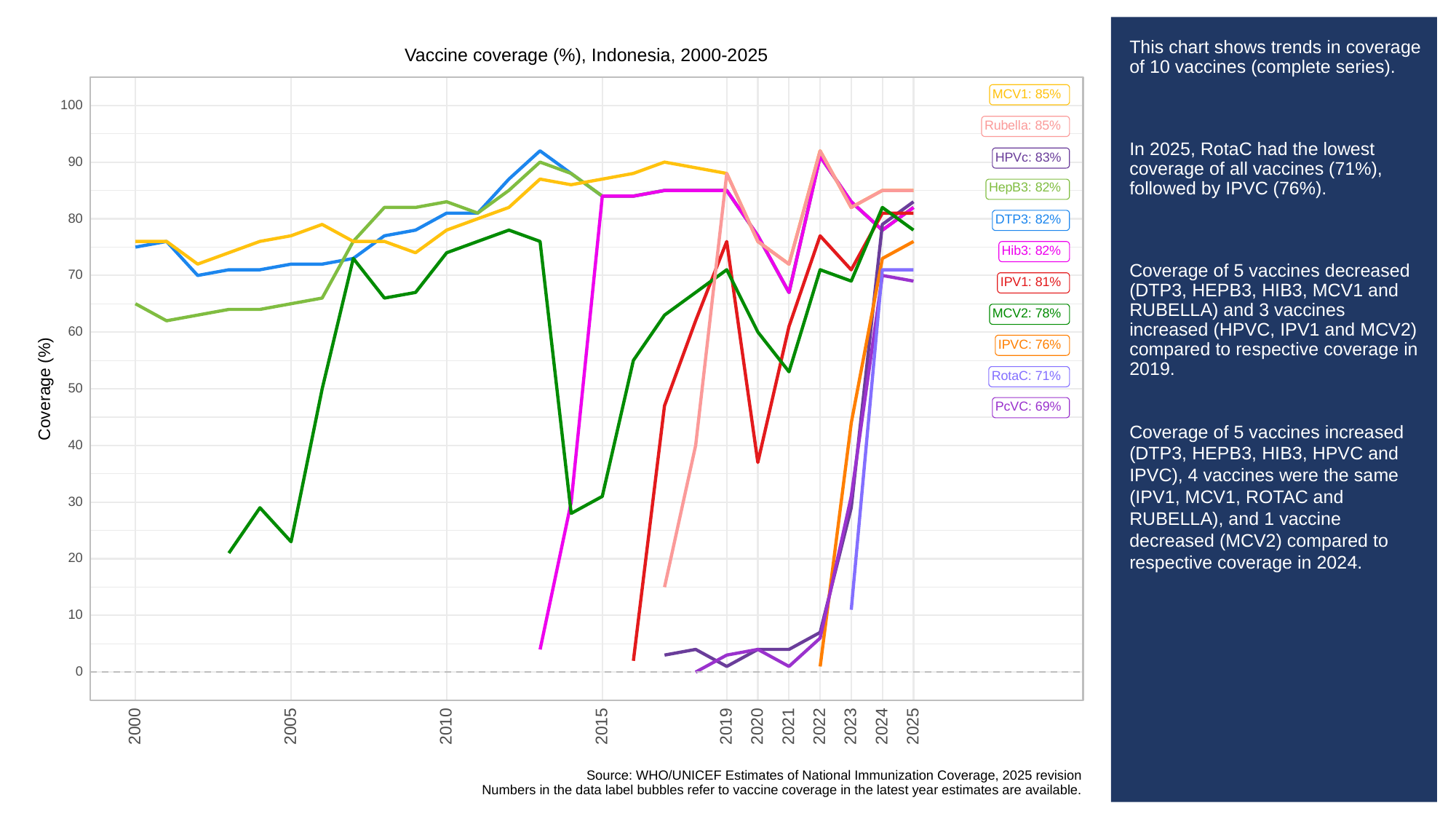

# This chart shows trends in coverage of 10 vaccines (complete series).

In 2025, RotaC had the lowest coverage of all vaccines (71%), followed by IPVC (76%).

Coverage of 5 vaccines decreased (DTP3, HEPB3, HIB3, MCV1 and RUBELLA) and 3 vaccines increased (HPVC, IPV1 and MCV2) compared to respective coverage in 2019.

Coverage of 5 vaccines increased (DTP3, HEPB3, HIB3, HPVC and IPVC), 4 vaccines were the same (IPV1, MCV1, ROTAC and RUBELLA), and 1 vaccine decreased (MCV2) compared to respective coverage in 2024.

Vaccine coverage (%), Indonesia, 2000-2025

MCV1: 85%

100

Rubella: 85%

HPVc: 83%

90

HepB3: 82%

80

DTP3: 82%

Hib3: 82%

70

IPV1: 81%

MCV2: 78%
60

IPVC: 76%

RotaC: 71%
Coverage (%)
50

PcVC: 69%

40

30

20

10

0

2023
2000
2005
2010
2015
2019
2020
2021
2022
2024
2025
Source: WHO/UNICEF Estimates of National Immunization Coverage, 2025 revision
Numbers in the data label bubbles refer to vaccine coverage in the latest year estimates are available.